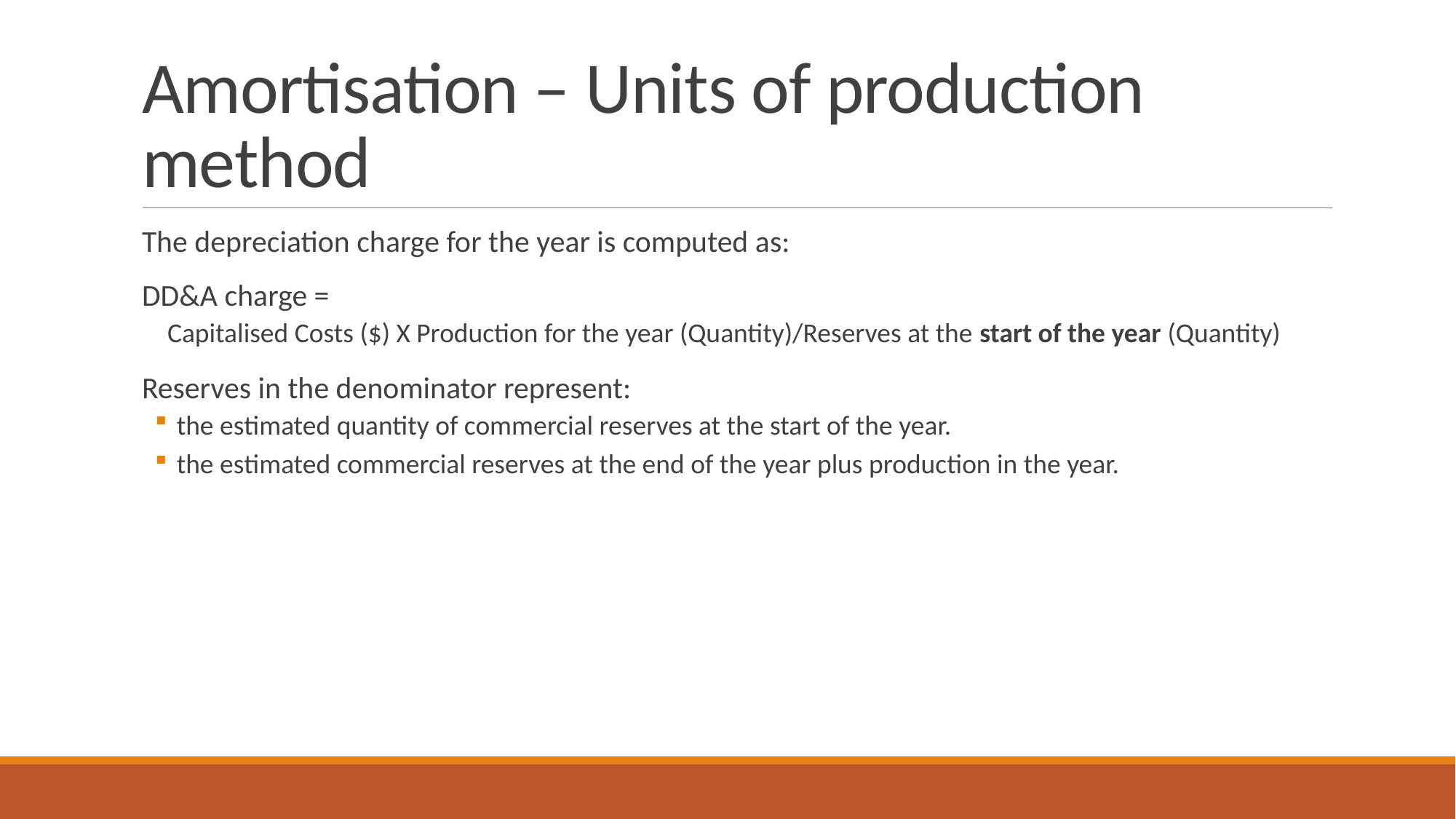

# Amortisation – Units of production method
The depreciation charge for the year is computed as:
DD&A charge =
  Capitalised Costs ($) X Production for the year (Quantity)/Reserves at the start of the year (Quantity)
Reserves in the denominator represent:
the estimated quantity of commercial reserves at the start of the year.
the estimated commercial reserves at the end of the year plus production in the year.